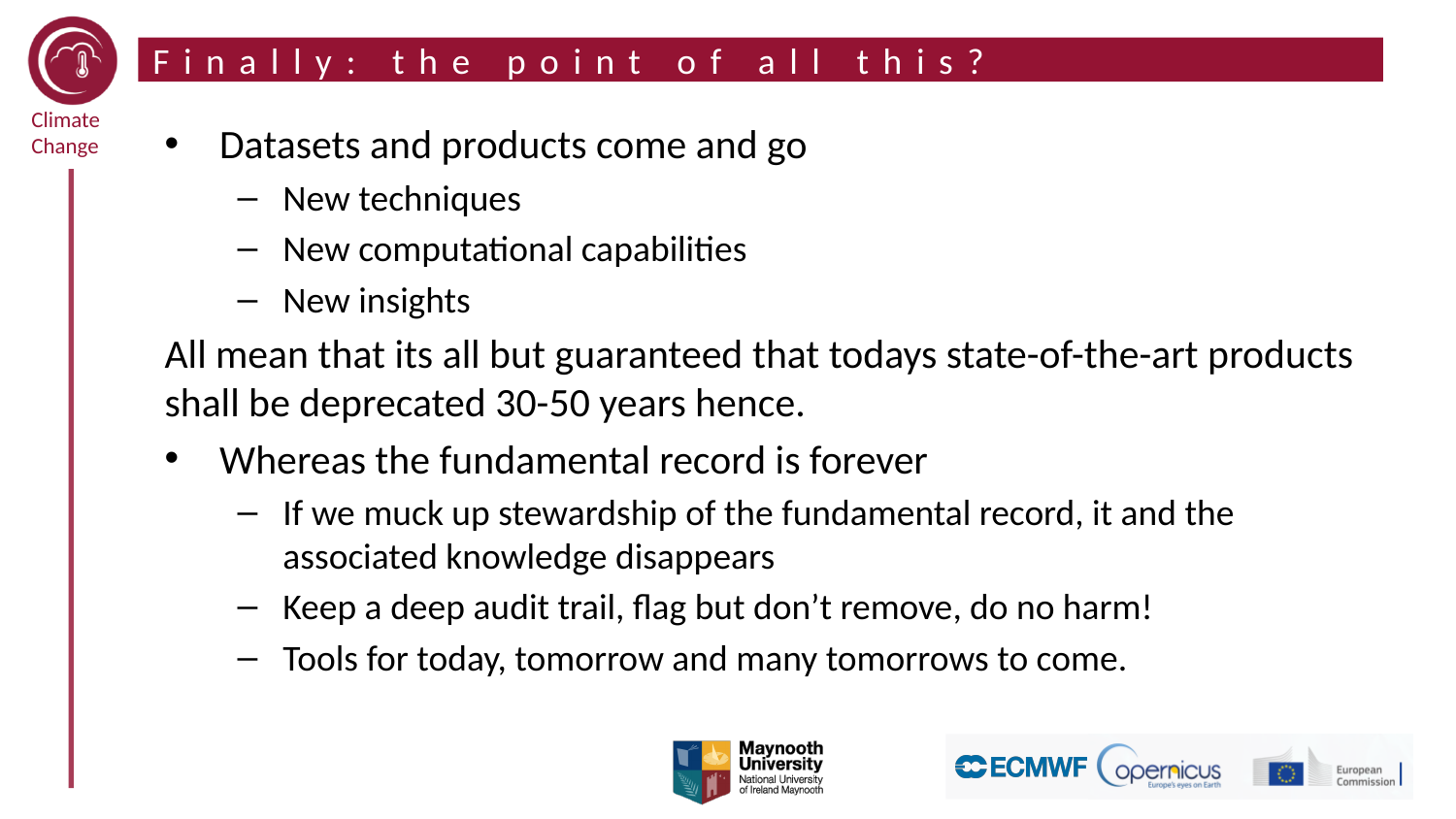

# Finally: the point of all this?
Datasets and products come and go
New techniques
New computational capabilities
New insights
All mean that its all but guaranteed that todays state-of-the-art products shall be deprecated 30-50 years hence.
Whereas the fundamental record is forever
If we muck up stewardship of the fundamental record, it and the associated knowledge disappears
Keep a deep audit trail, flag but don’t remove, do no harm!
Tools for today, tomorrow and many tomorrows to come.